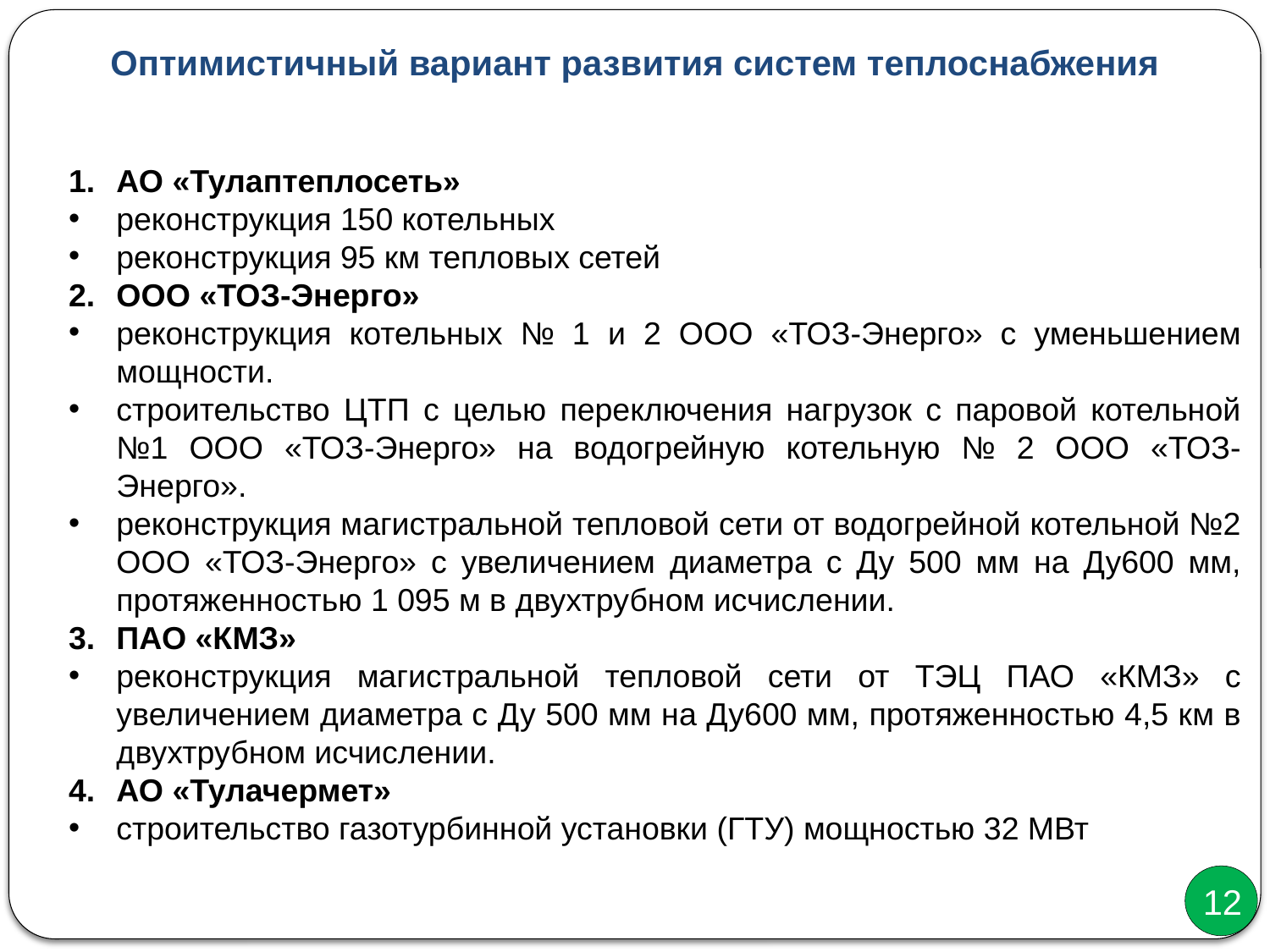

Оптимистичный вариант развития систем теплоснабжения
АО «Тулаптеплосеть»
реконструкция 150 котельных
реконструкция 95 км тепловых сетей
ООО «ТОЗ-Энерго»
реконструкция котельных № 1 и 2 ООО «ТОЗ-Энерго» с уменьшением мощности.
строительство ЦТП с целью переключения нагрузок c паровой котельной №1 ООО «ТОЗ-Энерго» на водогрейную котельную № 2 ООО «ТОЗ-Энерго».
реконструкция магистральной тепловой сети от водогрейной котельной №2 ООО «ТОЗ-Энерго» с увеличением диаметра с Ду 500 мм на Ду600 мм, протяженностью 1 095 м в двухтрубном исчислении.
ПАО «КМЗ»
реконструкция магистральной тепловой сети от ТЭЦ ПАО «КМЗ» с увеличением диаметра с Ду 500 мм на Ду600 мм, протяженностью 4,5 км в двухтрубном исчислении.
АО «Тулачермет»
строительство газотурбинной установки (ГТУ) мощностью 32 МВт

12